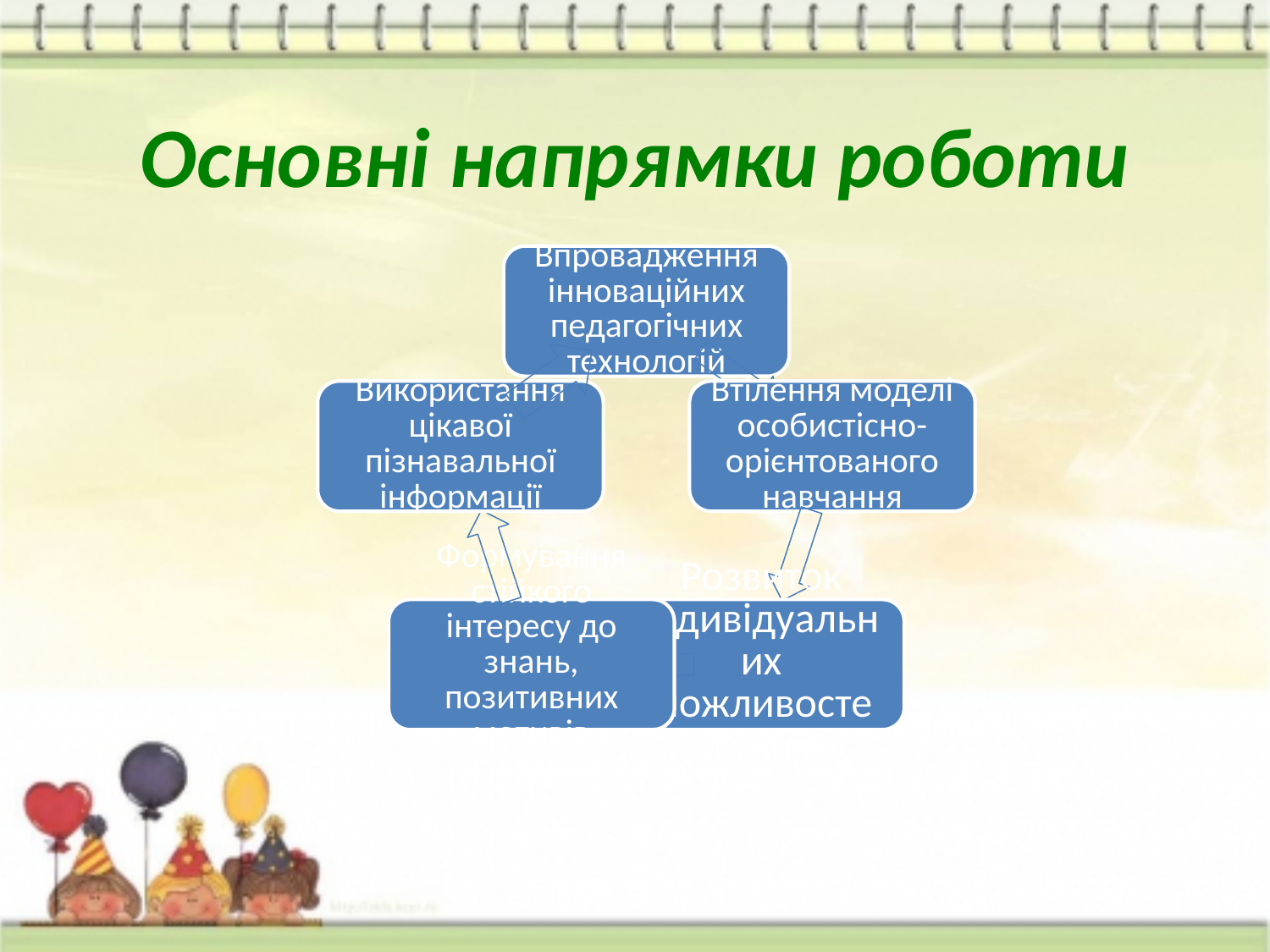

Основні напрямки роботи
Впровадження інноваційних педагогічних технологій